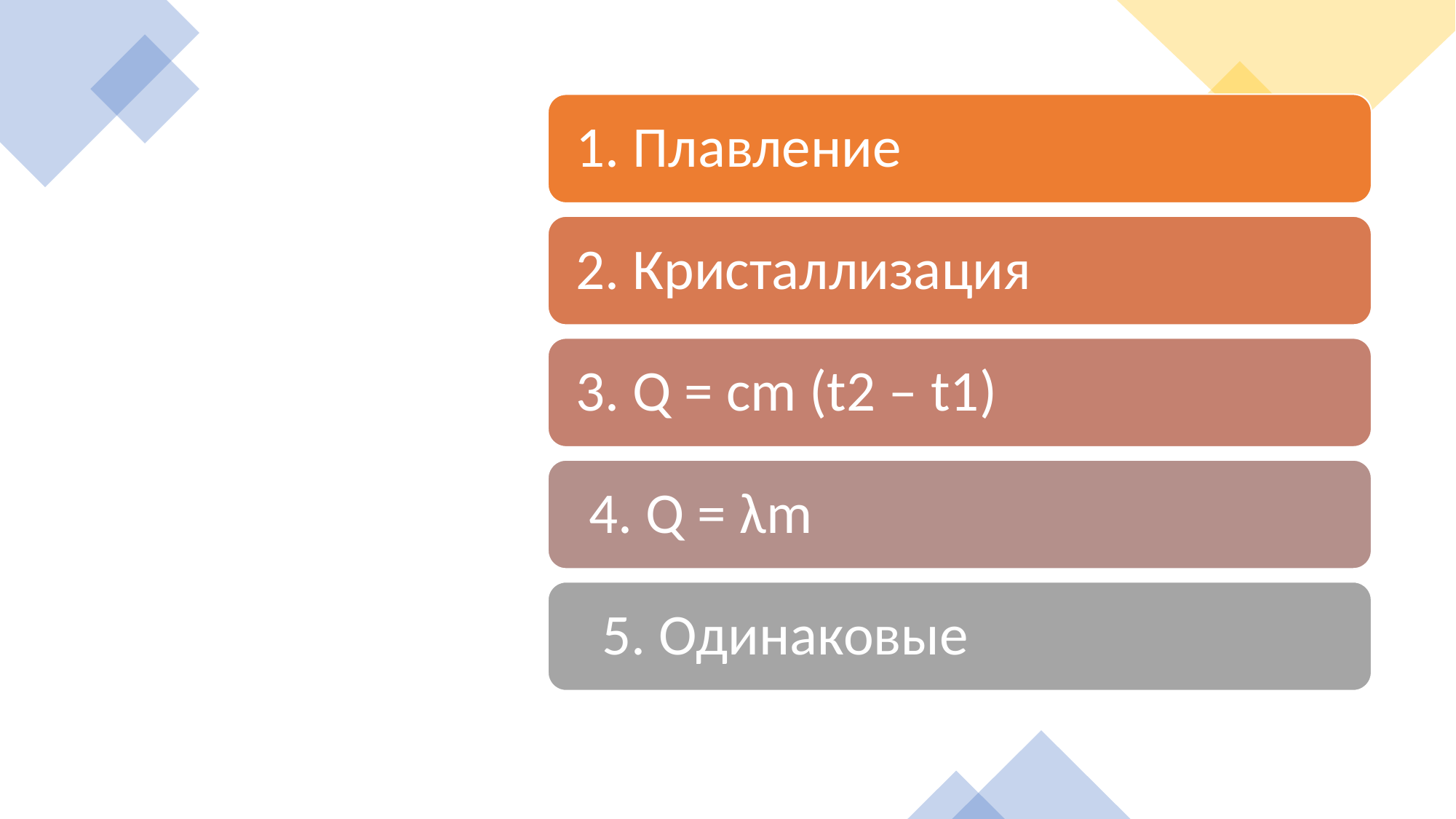

1. Плавление
2. Кристаллизация
3. Q = cm (t2 – t1)
 4. Q = λm
  5. Одинаковые